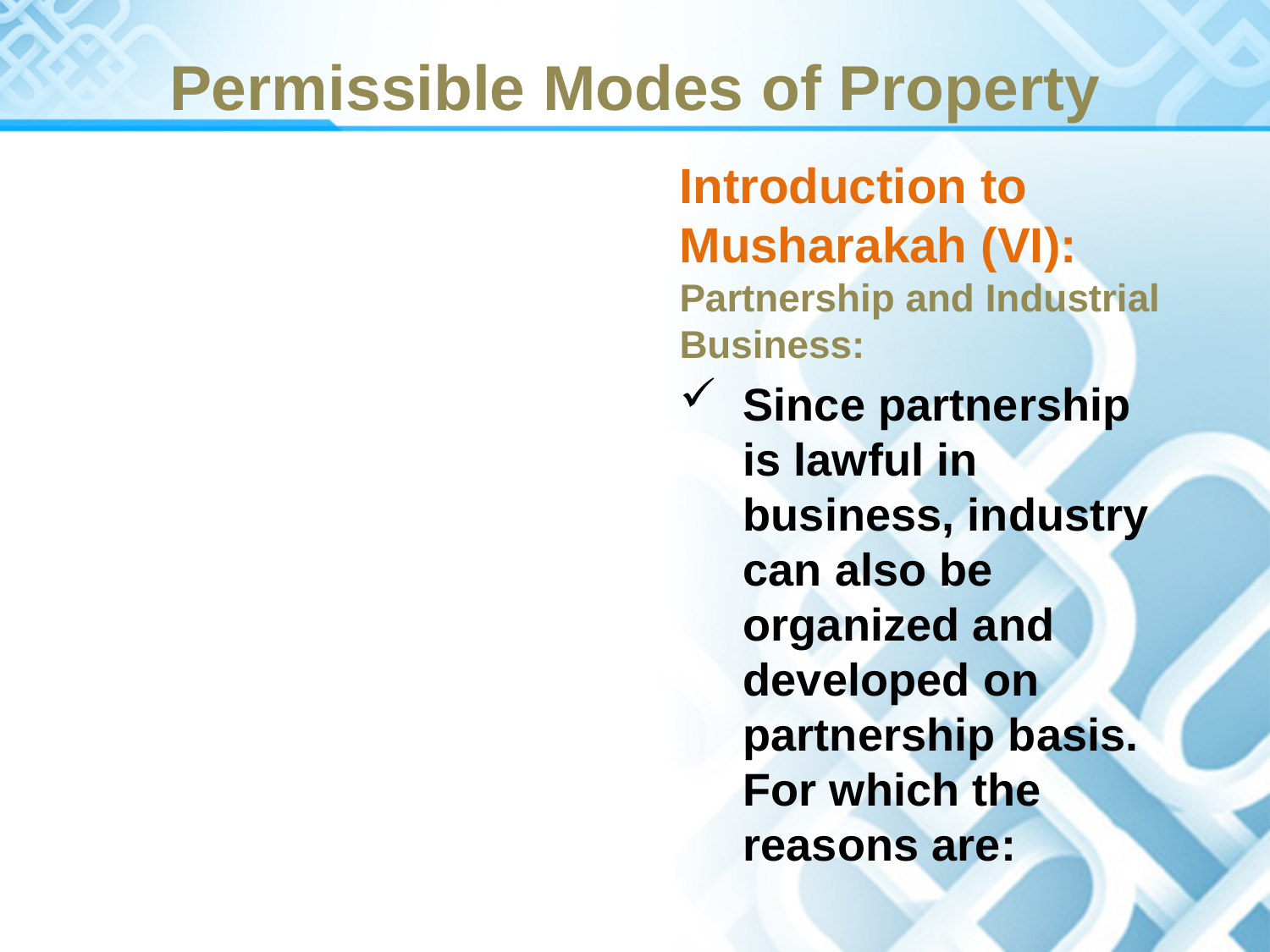

Permissible Modes of Property
Introduction to Musharakah (VI): Partnership and Industrial Business:
Since partnership is lawful in business, industry can also be organized and developed on partnership basis. For which the reasons are: